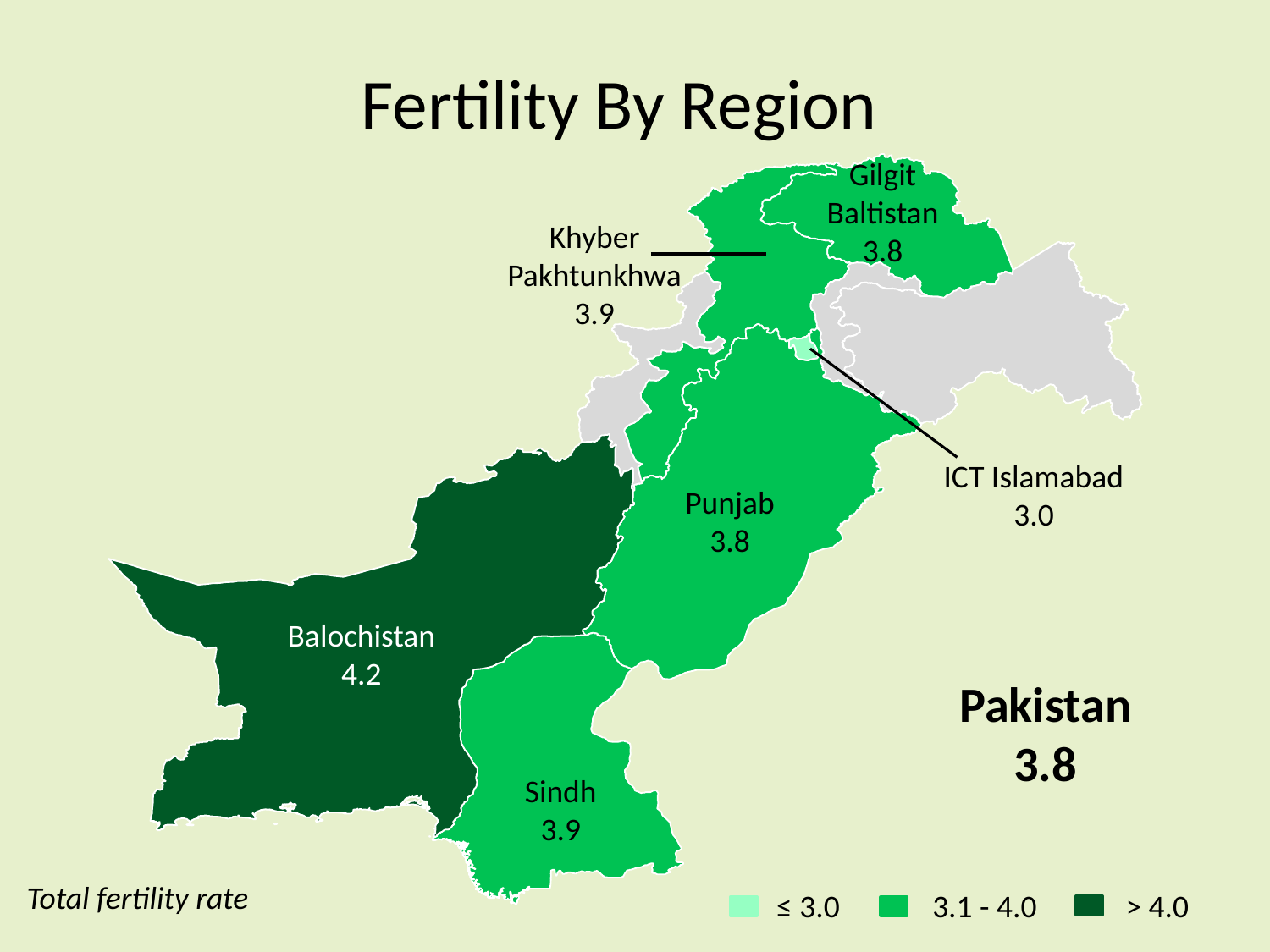

# Fertility By Region

Gilgit
Baltistan
3.8
Khyber
Pakhtunkhwa
3.9
ICT Islamabad
3.0
Punjab
3.8
Balochistan
4.2
Pakistan
3.8
Sindh
3.9
Total fertility rate
≤ 3.0
3.1 - 4.0
> 4.0